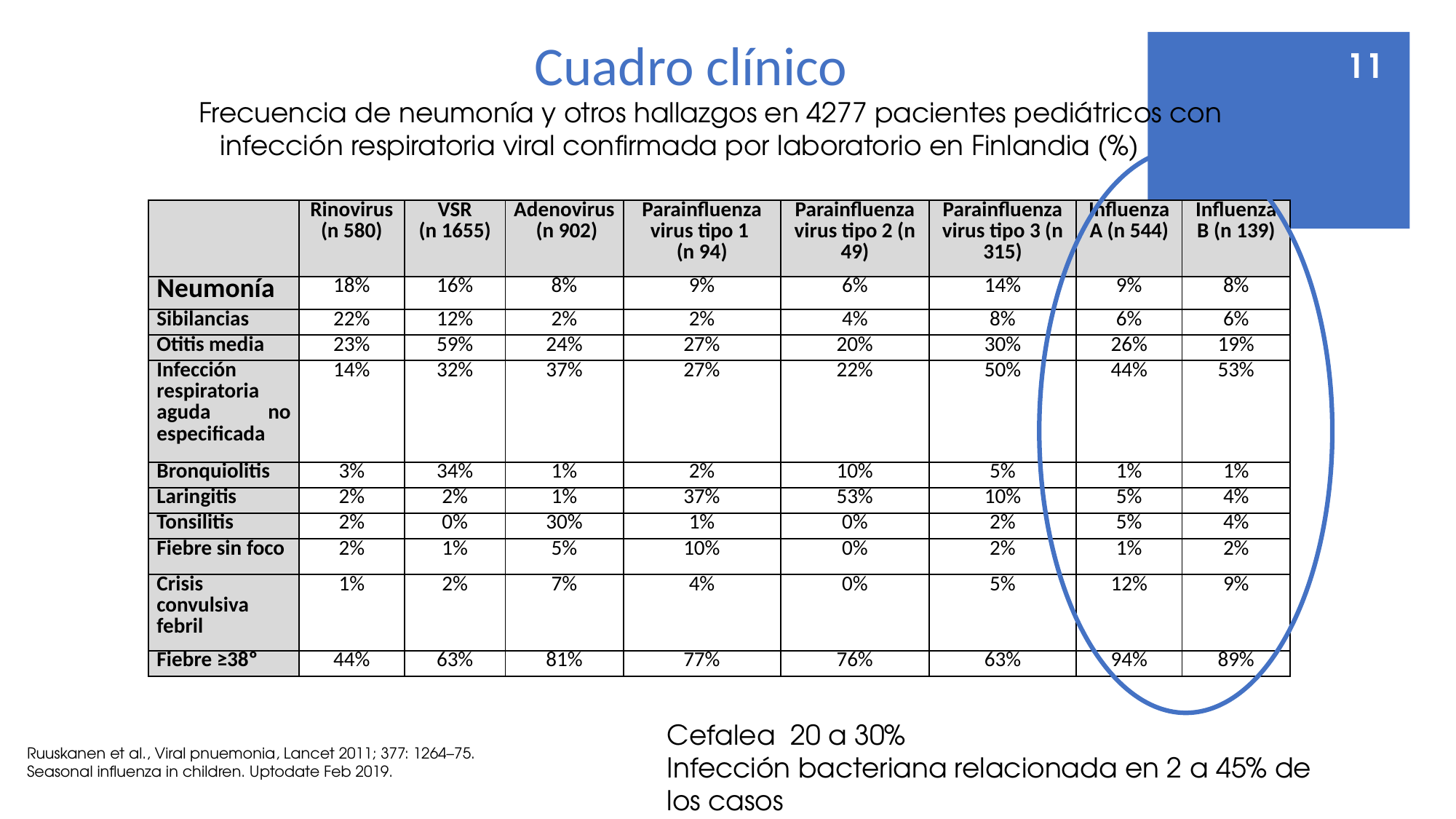

# Cuadro clínico
11
        Frecuencia de neumonía y otros hallazgos en 4277 pacientes pediátricos con infección respiratoria viral confirmada por laboratorio en Finlandia (%)

|  | Rinovirus (n 580) | VSR (n 1655) | Adenovirus (n 902) | Parainfluenza virus tipo 1 (n 94) | Parainfluenza virus tipo 2 (n 49) | Parainfluenza virus tipo 3 (n 315) | Influenza A (n 544) | Influenza B (n 139) |
| --- | --- | --- | --- | --- | --- | --- | --- | --- |
| Neumonía | 18% | 16% | 8% | 9% | 6% | 14% | 9% | 8% |
| Sibilancias | 22% | 12% | 2% | 2% | 4% | 8% | 6% | 6% |
| Otitis media | 23% | 59% | 24% | 27% | 20% | 30% | 26% | 19% |
| Infección respiratoria aguda no especificada | 14% | 32% | 37% | 27% | 22% | 50% | 44% | 53% |
| Bronquiolitis | 3% | 34% | 1% | 2% | 10% | 5% | 1% | 1% |
| Laringitis | 2% | 2% | 1% | 37% | 53% | 10% | 5% | 4% |
| Tonsilitis | 2% | 0% | 30% | 1% | 0% | 2% | 5% | 4% |
| Fiebre sin foco | 2% | 1% | 5% | 10% | 0% | 2% | 1% | 2% |
| Crisis convulsiva febril | 1% | 2% | 7% | 4% | 0% | 5% | 12% | 9% |
| Fiebre ≥38º | 44% | 63% | 81% | 77% | 76% | 63% | 94% | 89% |
Cefalea  20 a 30%
Infección bacteriana relacionada en 2 a 45% de los casos
Ruuskanen et al., Viral pnuemonia, Lancet 2011; 377: 1264–75.
Seasonal influenza in children. Uptodate Feb 2019.